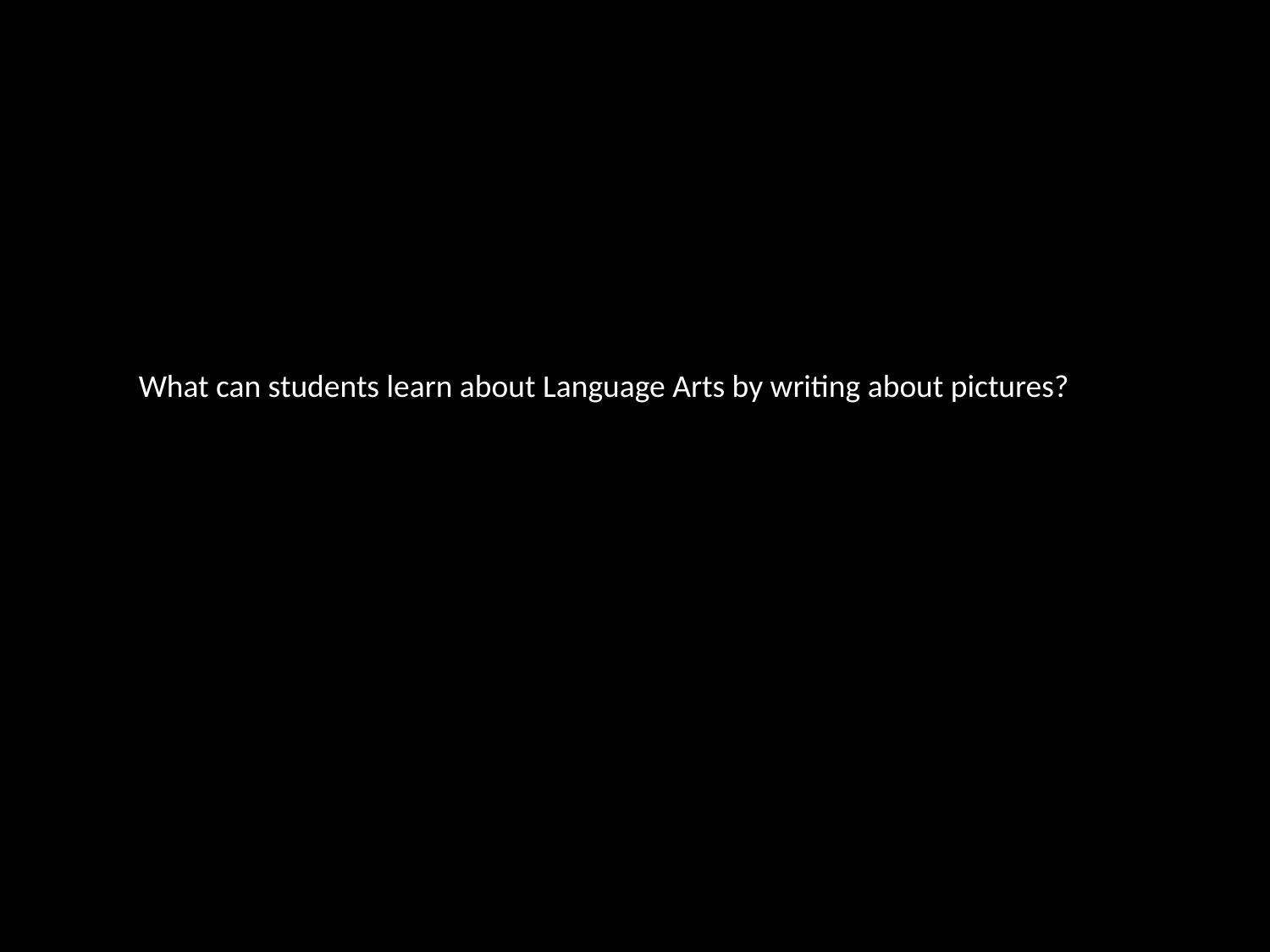

What can students learn about Language Arts by writing about pictures?